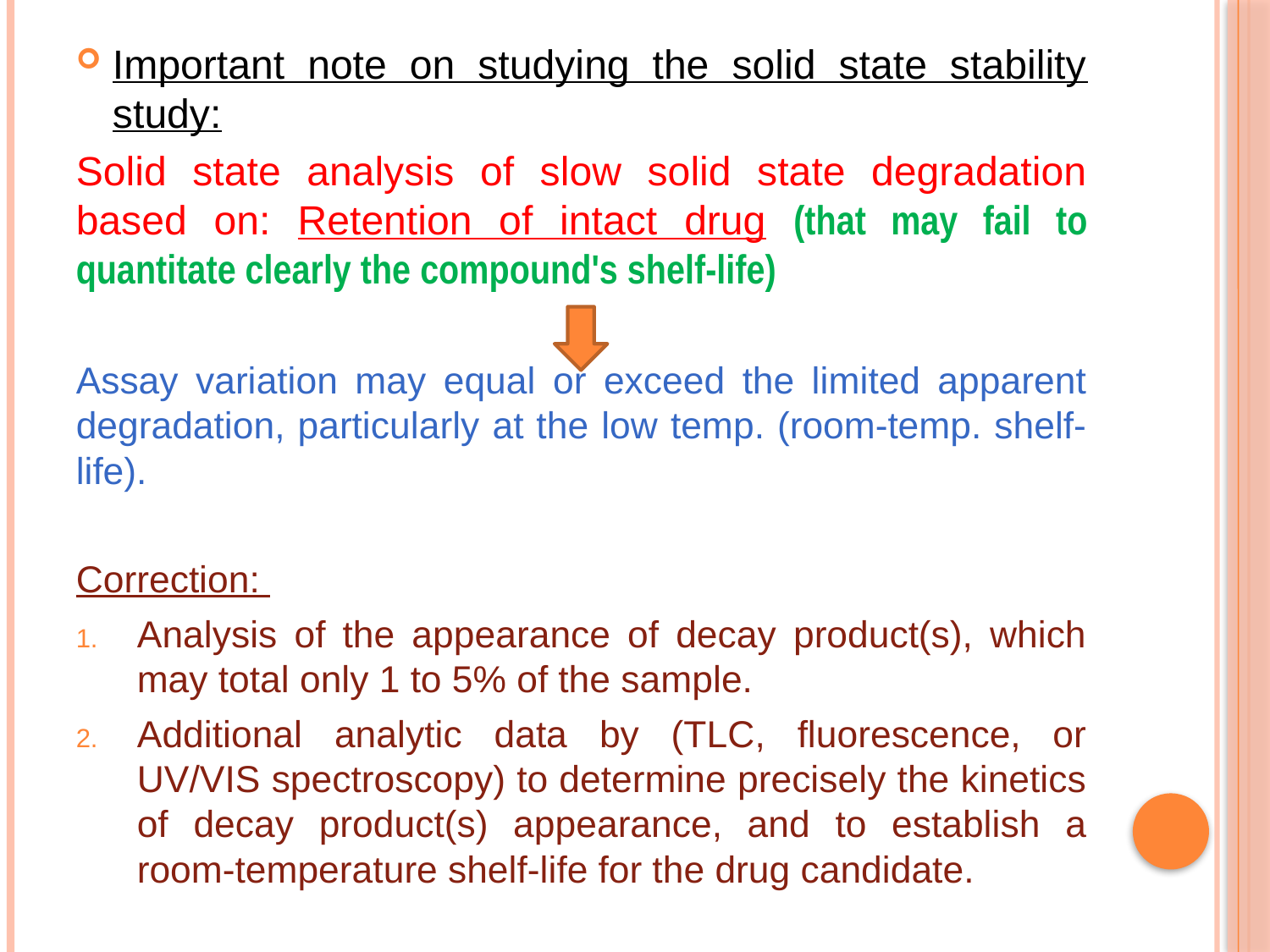

Important note on studying the solid state stability study:
Solid state analysis of slow solid state degradation based on: Retention of intact drug (that may fail to quantitate clearly the compound's shelf-life)

Assay variation may equal or exceed the limited apparent degradation, particularly at the low temp. (room-temp. shelf-life).

Correction:
Analysis of the appearance of decay product(s), which may total only 1 to 5% of the sample.
Additional analytic data by (TLC, fluorescence, or UV/VIS spectroscopy) to determine precisely the kinetics of decay product(s) appearance, and to establish a room-temperature shelf-life for the drug candidate.